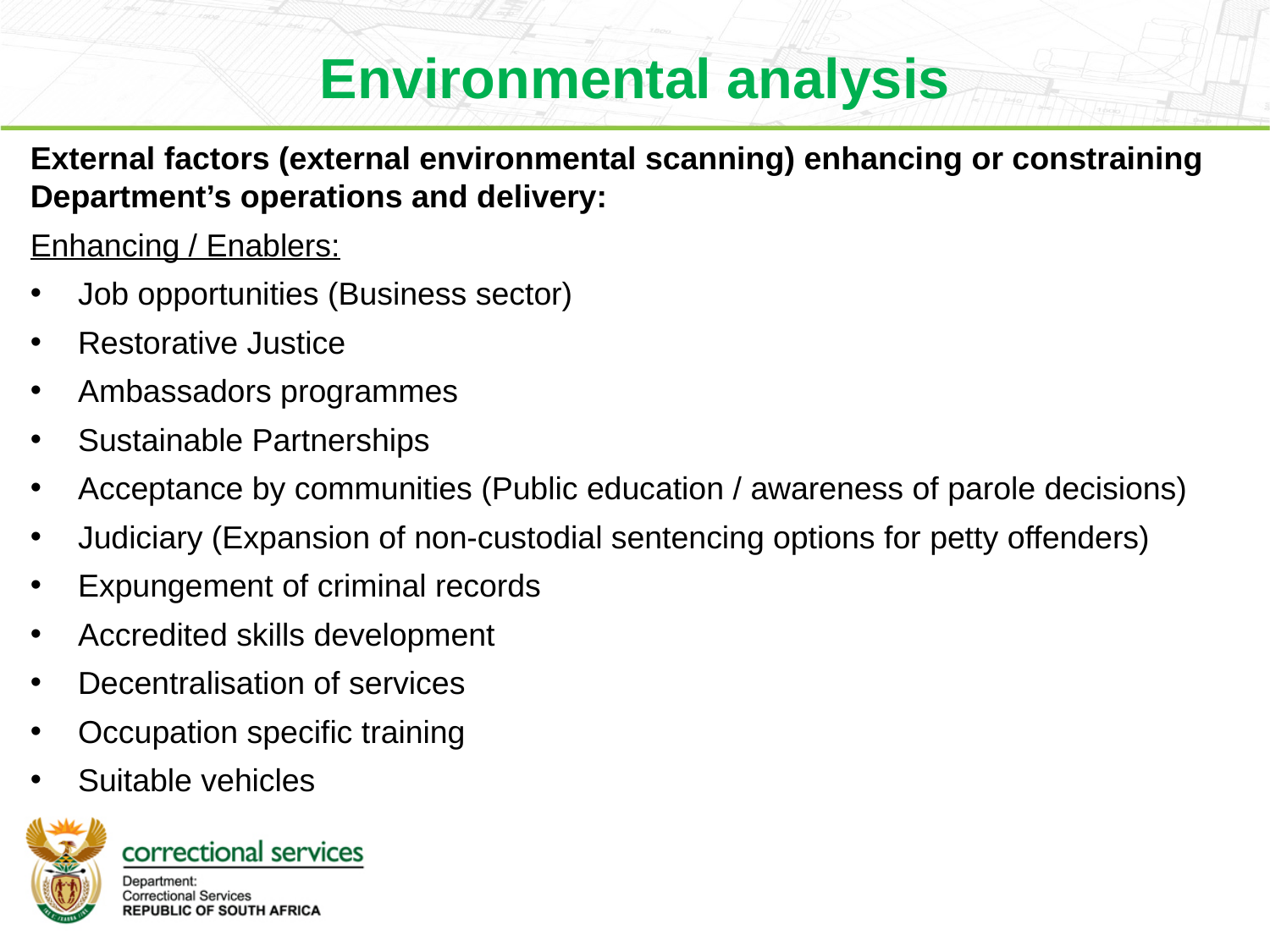

Environmental analysis
External factors (external environmental scanning) enhancing or constraining Department’s operations and delivery:
Enhancing / Enablers:
Job opportunities (Business sector)
Restorative Justice
Ambassadors programmes
Sustainable Partnerships
Acceptance by communities (Public education / awareness of parole decisions)
Judiciary (Expansion of non-custodial sentencing options for petty offenders)
Expungement of criminal records
Accredited skills development
Decentralisation of services
Occupation specific training
Suitable vehicles